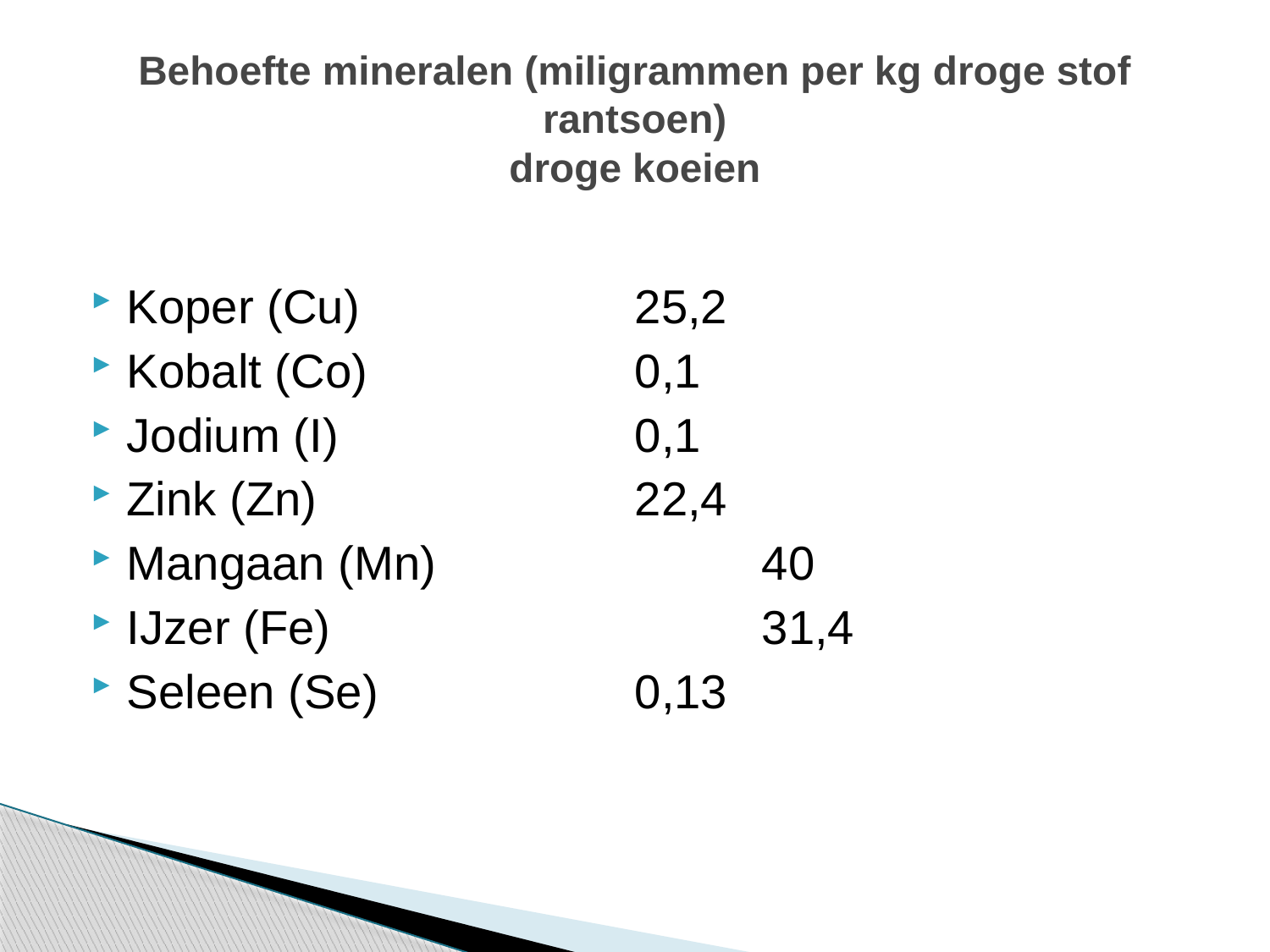

# Behoefte mineralen (miligrammen per kg droge stof rantsoen) droge koeien

Koper (Cu)			25,2
Kobalt (Co)			0,1
Jodium (I)			0,1
Zink (Zn)			22,4
Mangaan (Mn)			40
IJzer (Fe)				31,4
Seleen (Se)			0,13